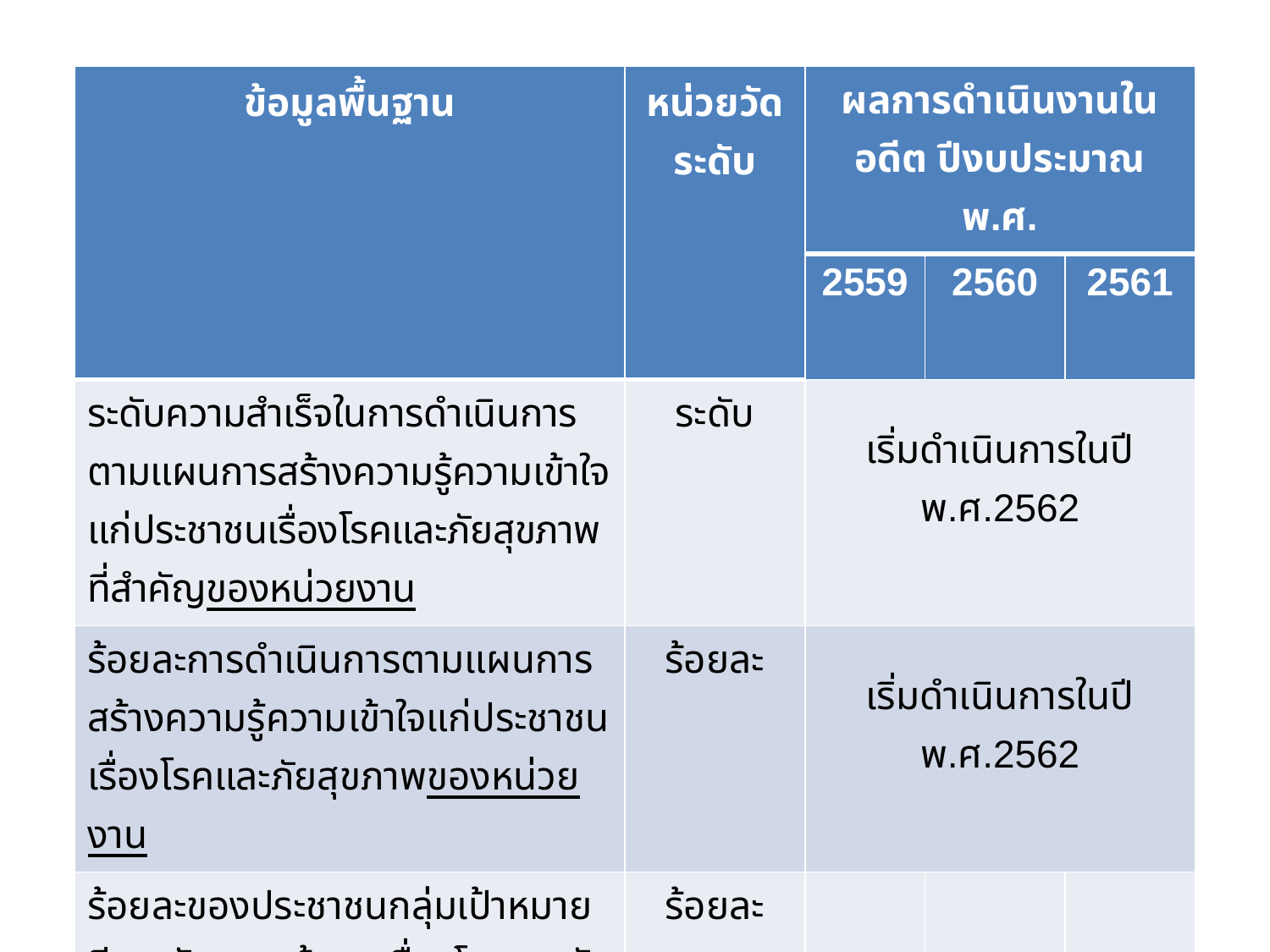

| ข้อมูลพื้นฐาน | หน่วยวัด ระดับ | ผลการดำเนินงานในอดีต ปีงบประมาณ พ.ศ. |  |  |
| --- | --- | --- | --- | --- |
|  |  | 2559 | 2560 | 2561 |
| ระดับความสำเร็จในการดำเนินการ ตามแผนการสร้างความรู้ความเข้าใจแก่ประชาชนเรื่องโรคและภัยสุขภาพที่สำคัญของหน่วยงาน | ระดับ | เริ่มดำเนินการในปี พ.ศ.2562 |  |  |
| ร้อยละการดำเนินการตามแผนการสร้างความรู้ความเข้าใจแก่ประชาชนเรื่องโรคและภัยสุขภาพของหน่วยงาน | ร้อยละ | เริ่มดำเนินการในปี พ.ศ.2562 |  |  |
| ร้อยละของประชาชนกลุ่มเป้าหมายมีการรับทราบข้อมูลเรื่องโรคและภัยสุขภาพระดับสูงระดับกรม | ร้อยละ | 52.6 | 71.3 | 98.0 |
| ร้อยละของประชาชนกลุ่มเป้าหมายที่มีความพึงพอใจต่อช่องทางการสื่อสารระดับมาก ระดับกรม | ร้อยละ | 88.6 | 94.4 | 99.4 |